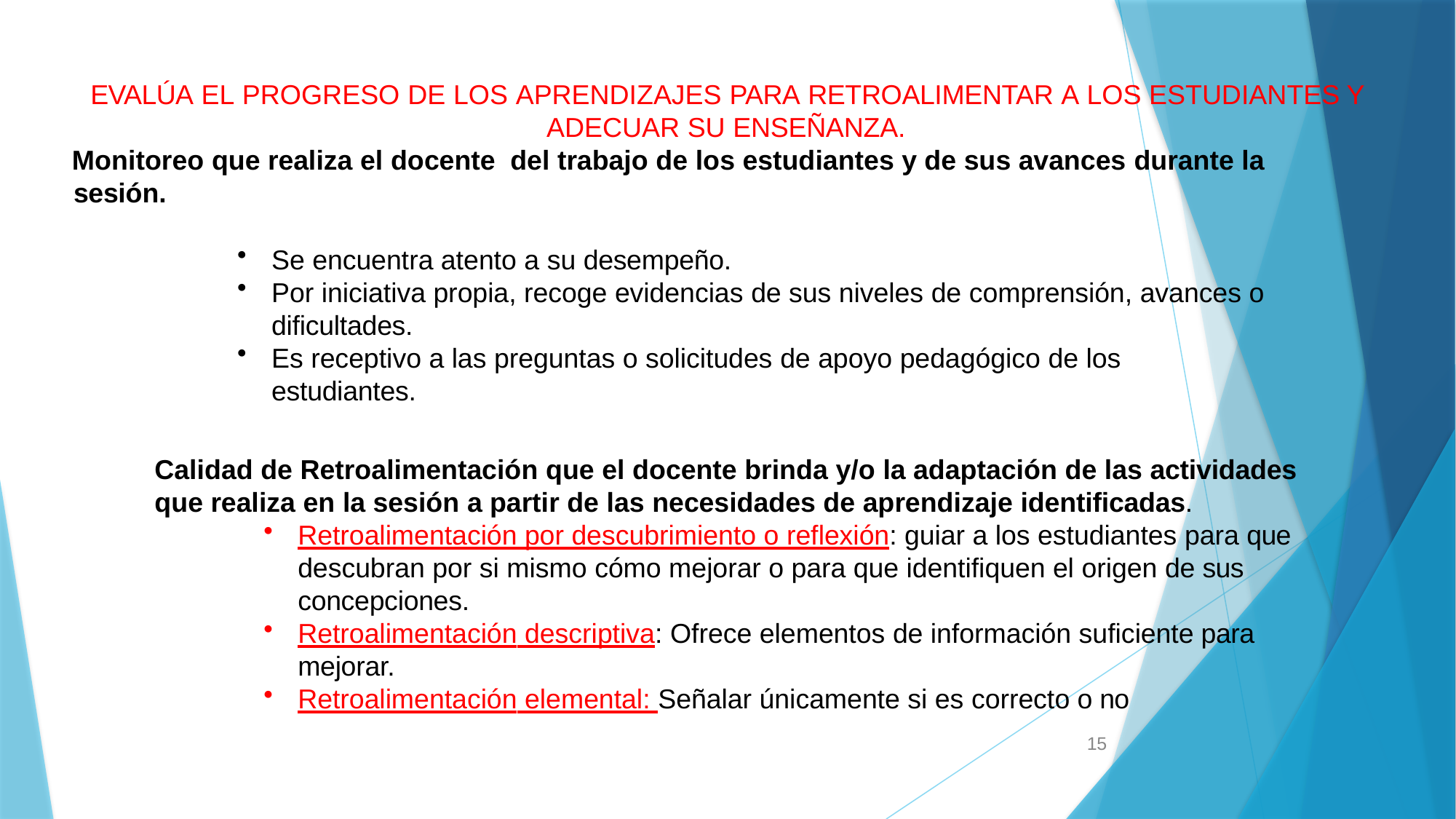

EVALÚA EL PROGRESO DE LOS APRENDIZAJES PARA RETROALIMENTAR A LOS ESTUDIANTES Y ADECUAR SU ENSEÑANZA.
Monitoreo que realiza el docente del trabajo de los estudiantes y de sus avances durante la sesión.

Se encuentra atento a su desempeño.
Por iniciativa propia, recoge evidencias de sus niveles de comprensión, avances o dificultades.
Es receptivo a las preguntas o solicitudes de apoyo pedagógico de los estudiantes.
Calidad de Retroalimentación que el docente brinda y/o la adaptación de las actividades
que realiza en la sesión a partir de las necesidades de aprendizaje identificadas.
Retroalimentación por descubrimiento o reflexión: guiar a los estudiantes para que descubran por si mismo cómo mejorar o para que identifiquen el origen de sus concepciones.
Retroalimentación descriptiva: Ofrece elementos de información suficiente para
mejorar.
Retroalimentación elemental: Señalar únicamente si es correcto o no
15